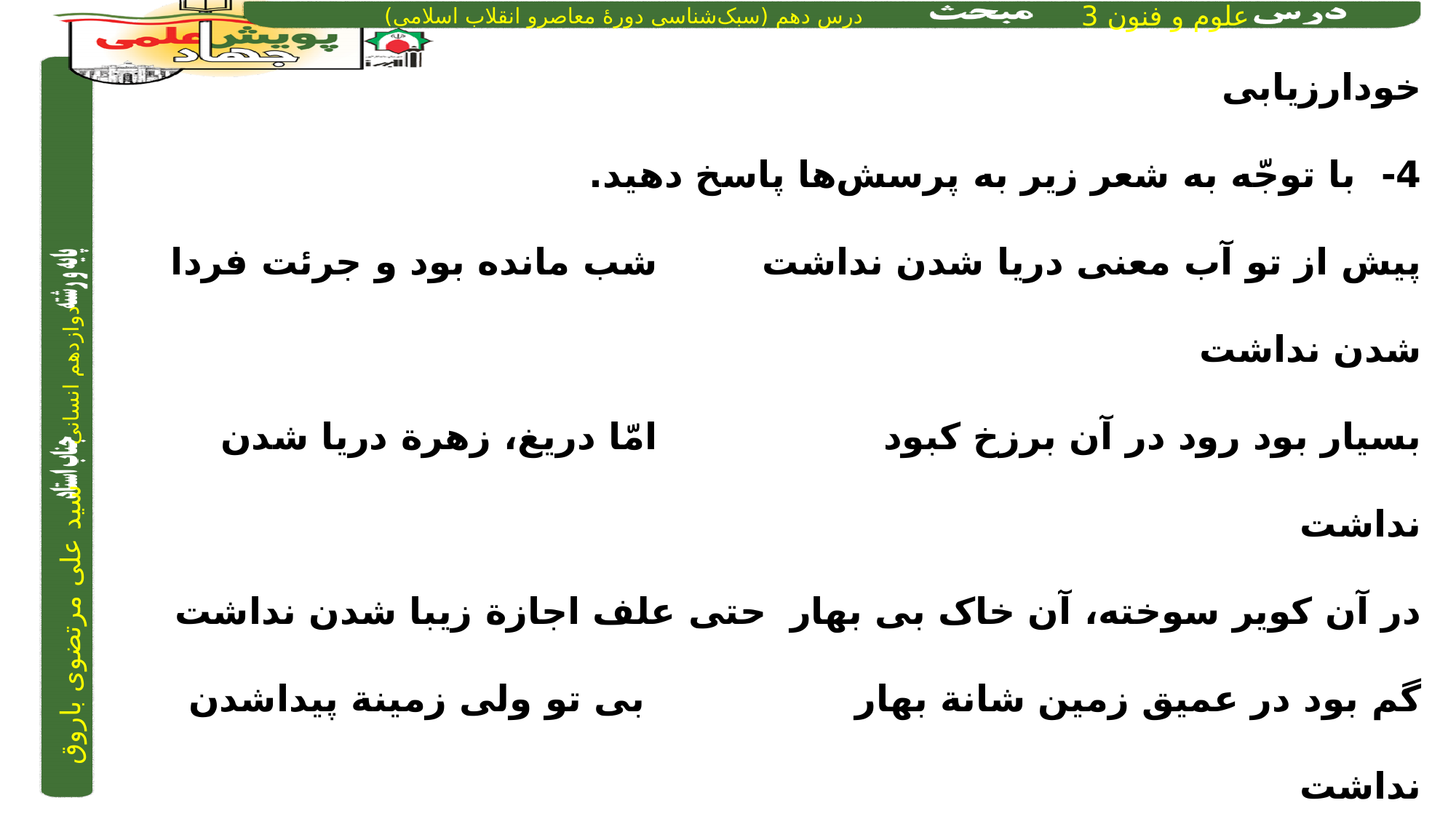

خودارزیابی
4-  با توجّه به شعر زیر به پرسش‌ها پاسخ دهید.
پیش از تو آب معنی دریا شدن نداشت 		شب مانده بود و جرئت فردا شدن نداشت
بسیار بود رود در آن برزخ کبود 			امّا دریغ، زهرة دریا شدن نداشت
در آن کویر سوخته، آن خاک بی بهار		حتی علف اجازة زیبا شدن نداشت
گم بود در عمیق زمین شانة بهار			 بی تو ولی زمینة پیداشدن نداشت
دل‌ها اگرچه صاف، ولی از هراس سنگ		آیینه بود و میل تماشا شدن نداشت
چون عقده‌ای به بغض فرو بود حرف عشق 		این عقده تا همیشه سر واشدن نداشت
سلمان هراتی